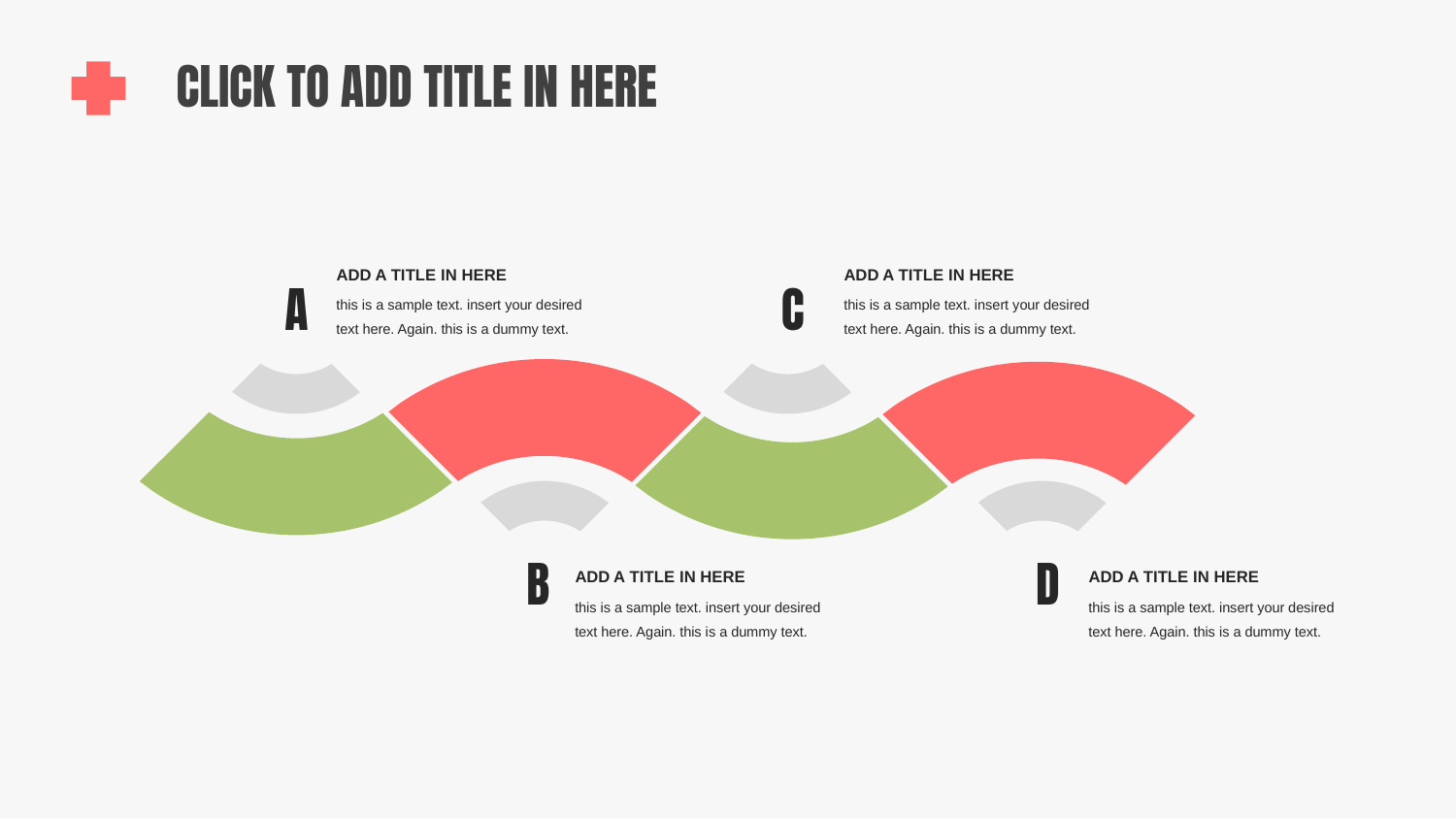

ADD A TITLE IN HERE
this is a sample text. insert your desired text here. Again. this is a dummy text.
A
ADD A TITLE IN HERE
this is a sample text. insert your desired text here. Again. this is a dummy text.
C

B
ADD A TITLE IN HERE
this is a sample text. insert your desired text here. Again. this is a dummy text.
D
ADD A TITLE IN HERE
this is a sample text. insert your desired text here. Again. this is a dummy text.